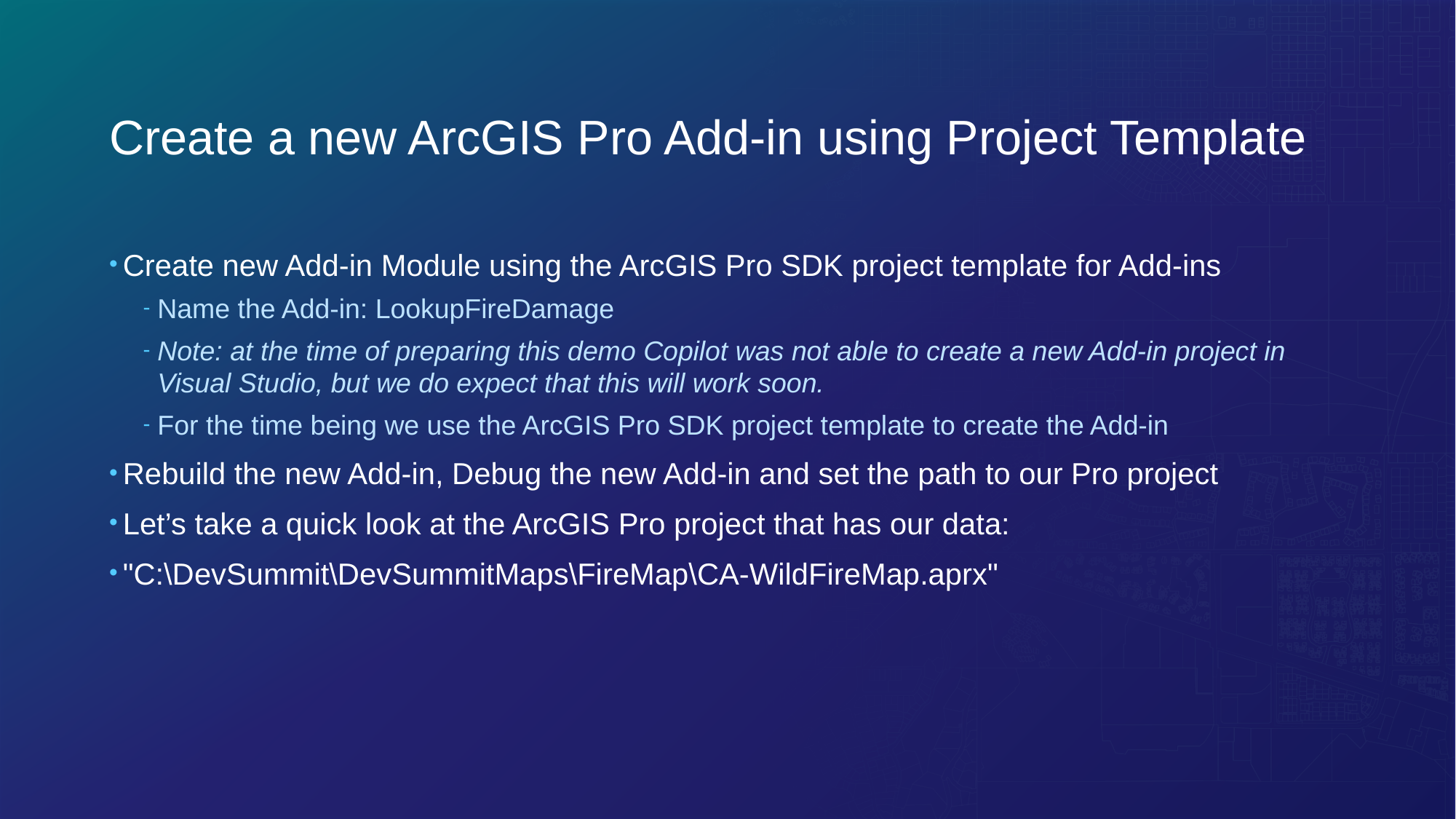

# Create a new ArcGIS Pro Add-in using Project Template
Create new Add-in Module using the ArcGIS Pro SDK project template for Add-ins
Name the Add-in: LookupFireDamage
Note: at the time of preparing this demo Copilot was not able to create a new Add-in project in Visual Studio, but we do expect that this will work soon.
For the time being we use the ArcGIS Pro SDK project template to create the Add-in
Rebuild the new Add-in, Debug the new Add-in and set the path to our Pro project
Let’s take a quick look at the ArcGIS Pro project that has our data:
"C:\DevSummit\DevSummitMaps\FireMap\CA-WildFireMap.aprx"